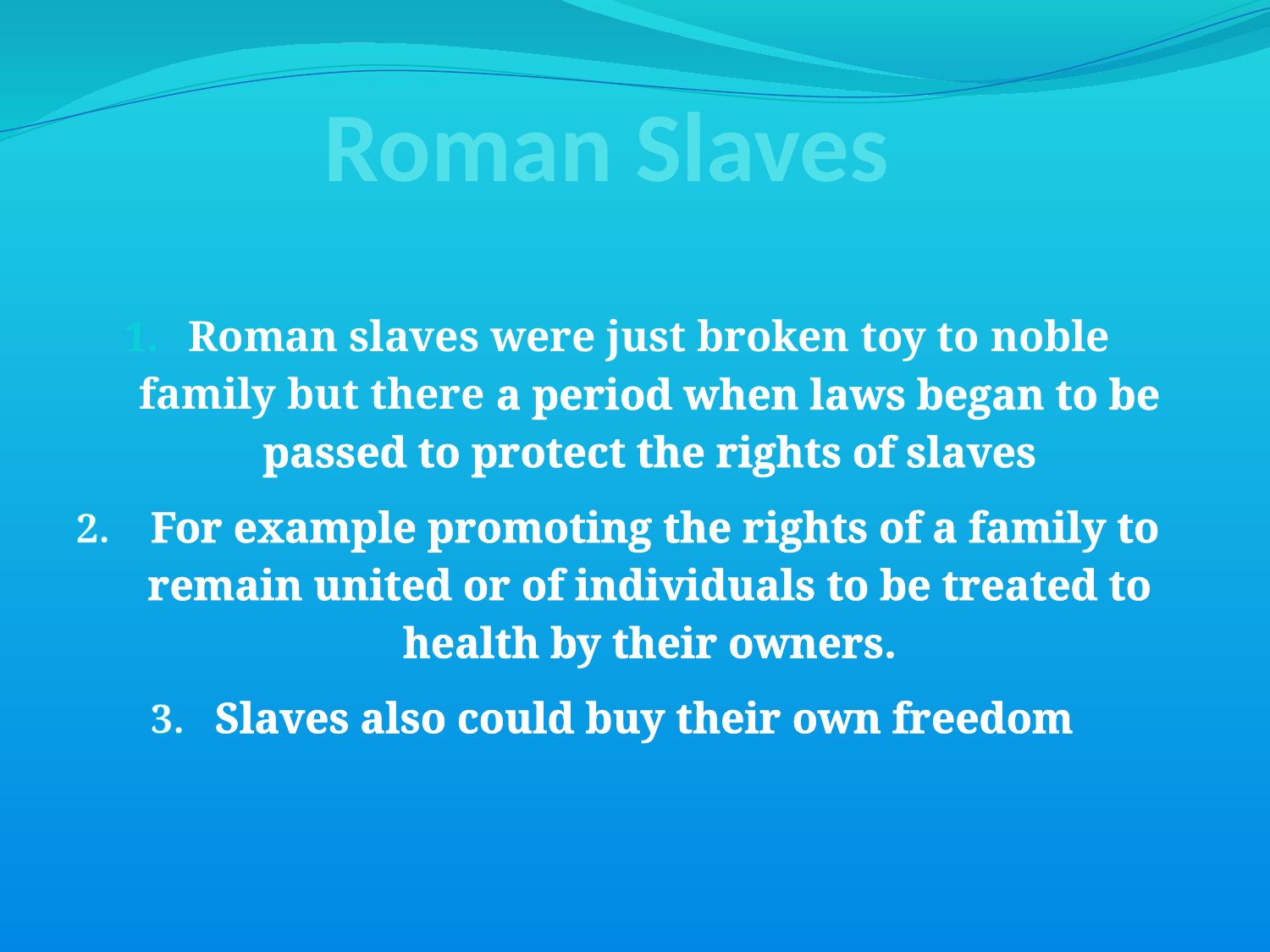

# Roman Slaves
Roman slaves were just broken toy to noble family but there a period when laws began to be passed to protect the rights of slaves
 For example promoting the rights of a family to remain united or of individuals to be treated to health by their owners.
Slaves also could buy their own freedom